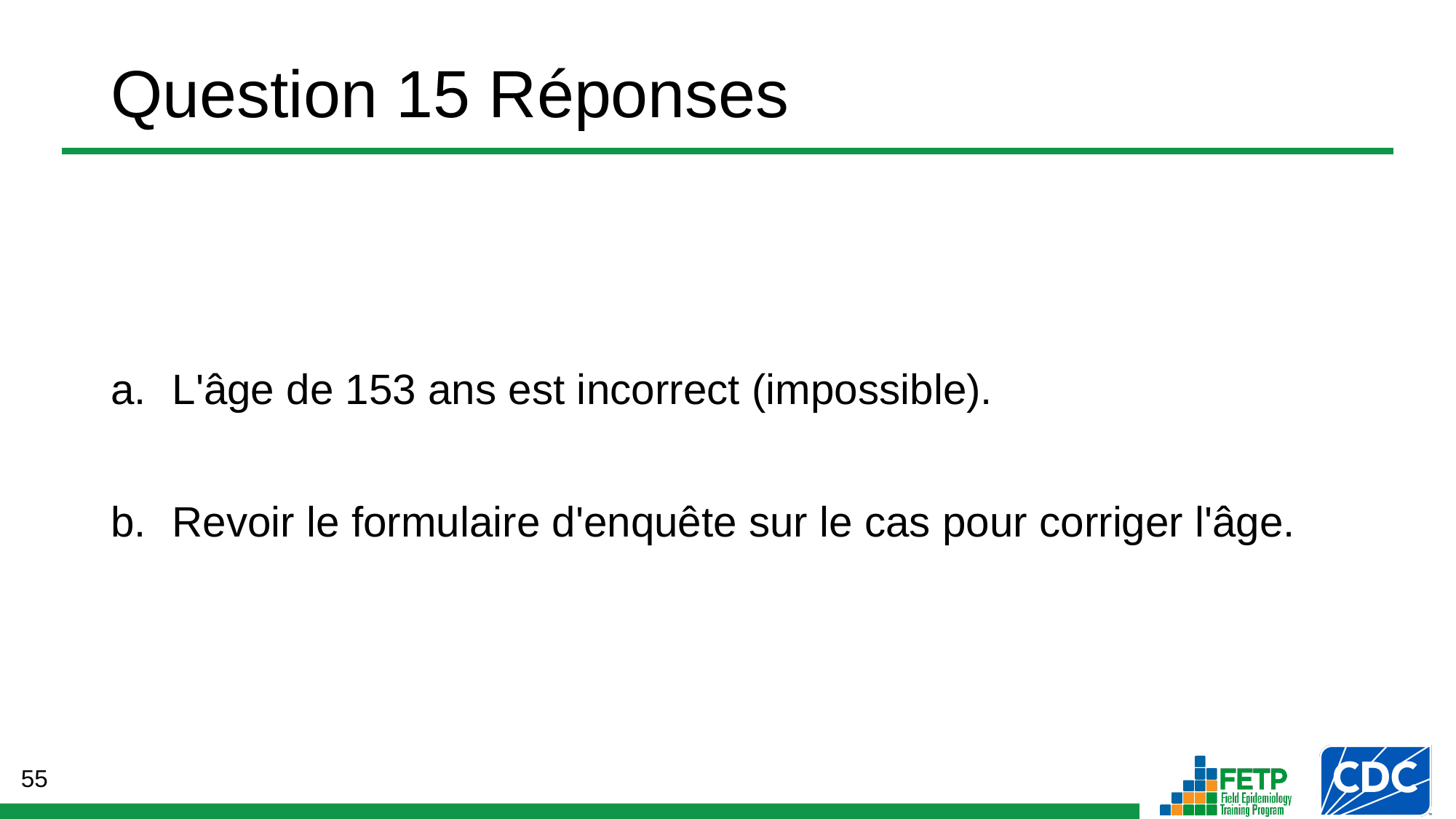

# Question 15 Réponses
L'âge de 153 ans est incorrect (impossible).

Revoir le formulaire d'enquête sur le cas pour corriger l'âge.